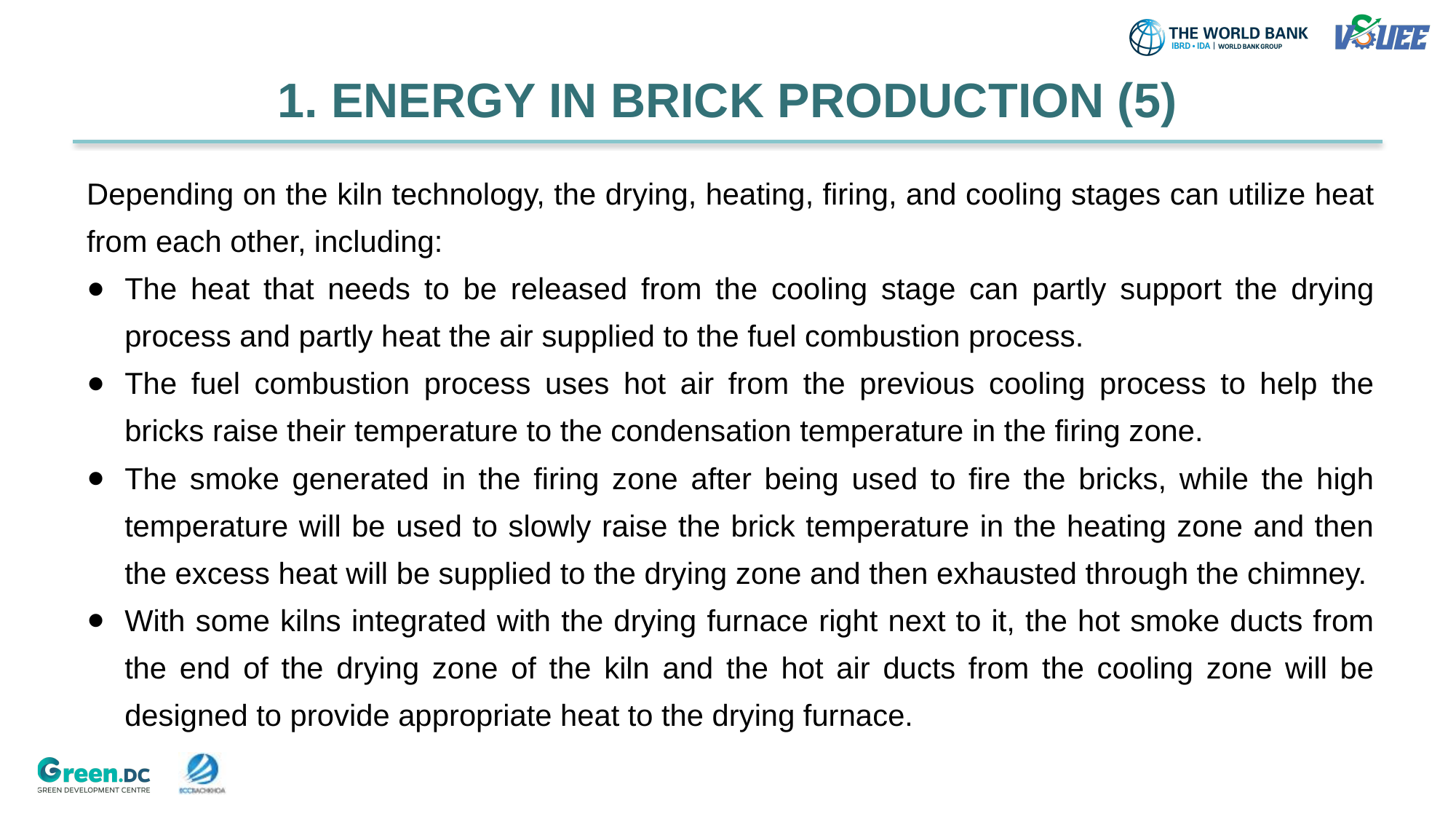

# 1. ENERGY IN BRICK PRODUCTION (5)
Depending on the kiln technology, the drying, heating, firing, and cooling stages can utilize heat from each other, including:
The heat that needs to be released from the cooling stage can partly support the drying process and partly heat the air supplied to the fuel combustion process.
The fuel combustion process uses hot air from the previous cooling process to help the bricks raise their temperature to the condensation temperature in the firing zone.
The smoke generated in the firing zone after being used to fire the bricks, while the high temperature will be used to slowly raise the brick temperature in the heating zone and then the excess heat will be supplied to the drying zone and then exhausted through the chimney.
With some kilns integrated with the drying furnace right next to it, the hot smoke ducts from the end of the drying zone of the kiln and the hot air ducts from the cooling zone will be designed to provide appropriate heat to the drying furnace.